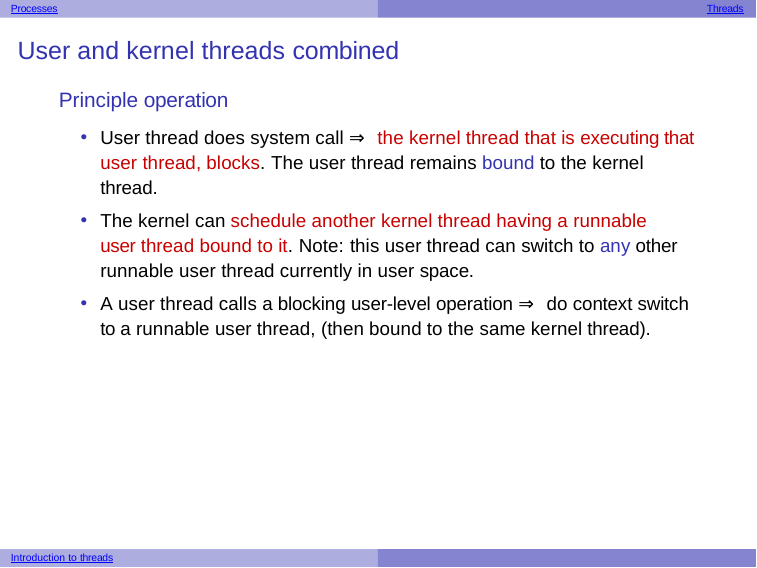

Processes
Threads
User and kernel threads combined
Principle operation
User thread does system call ⇒ the kernel thread that is executing that user thread, blocks. The user thread remains bound to the kernel thread.
The kernel can schedule another kernel thread having a runnable user thread bound to it. Note: this user thread can switch to any other runnable user thread currently in user space.
A user thread calls a blocking user-level operation ⇒ do context switch to a runnable user thread, (then bound to the same kernel thread).

Introduction to threads